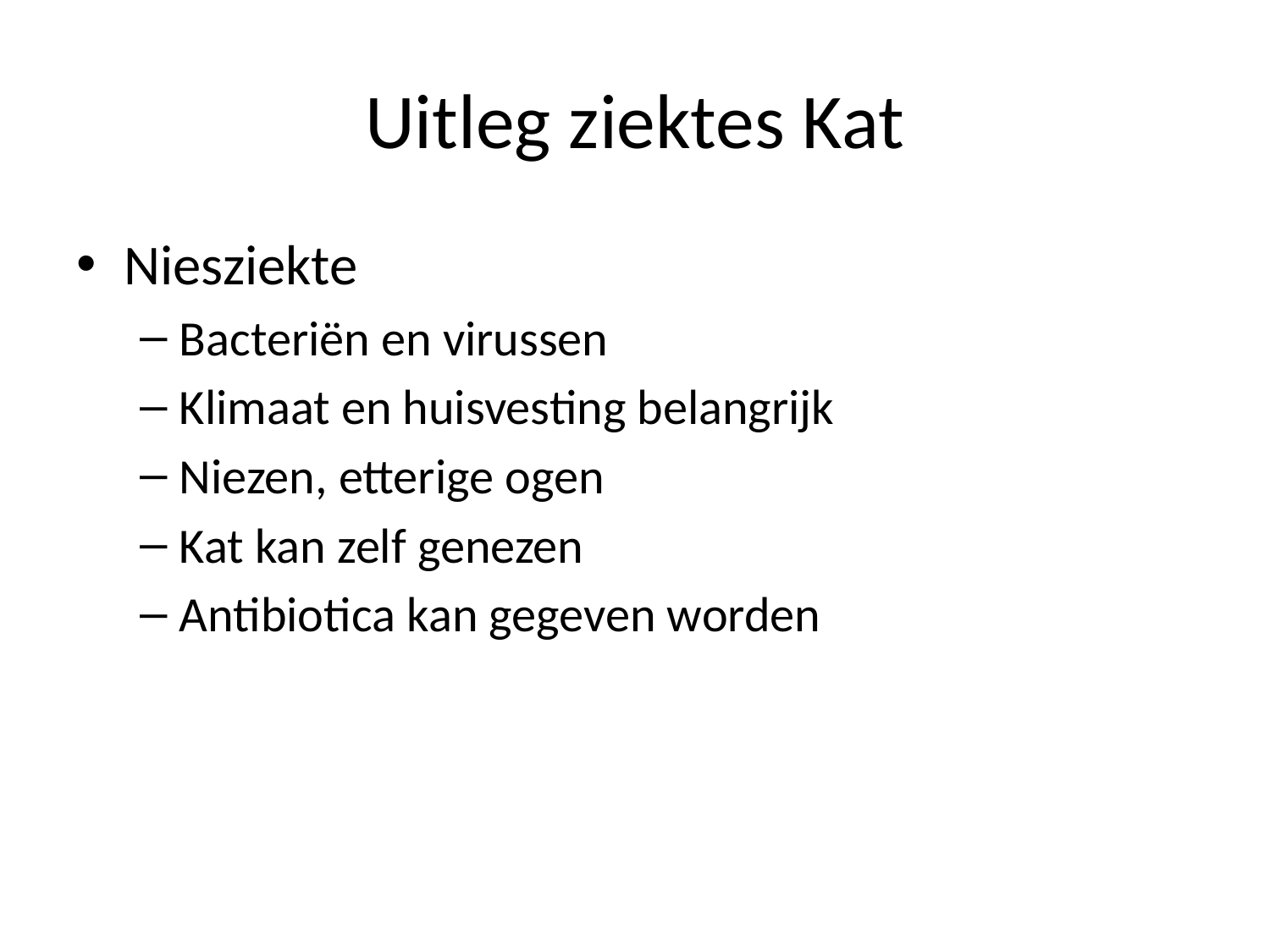

# Uitleg ziektes Kat
Niesziekte
Bacteriën en virussen
Klimaat en huisvesting belangrijk
Niezen, etterige ogen
Kat kan zelf genezen
Antibiotica kan gegeven worden